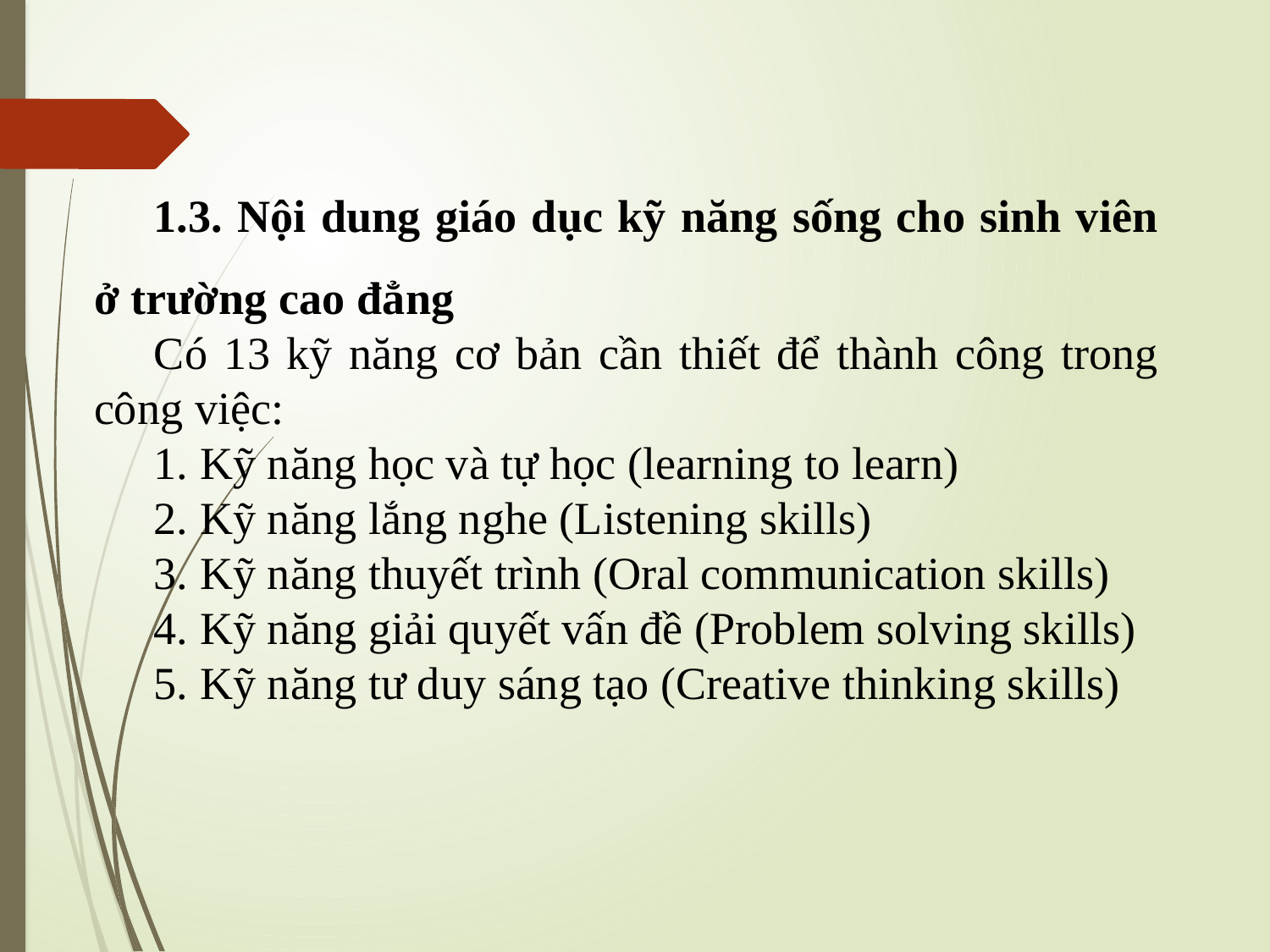

1.3. Nội dung giáo dục kỹ năng sống cho sinh viên ở trường cao đẳng
Có 13 kỹ năng cơ bản cần thiết để thành công trong công việc:
1. Kỹ năng học và tự học (learning to learn)
2. Kỹ năng lắng nghe (Listening skills)
3. Kỹ năng thuyết trình (Oral communication skills)
4. Kỹ năng giải quyết vấn đề (Problem solving skills)
5. Kỹ năng tư duy sáng tạo (Creative thinking skills)